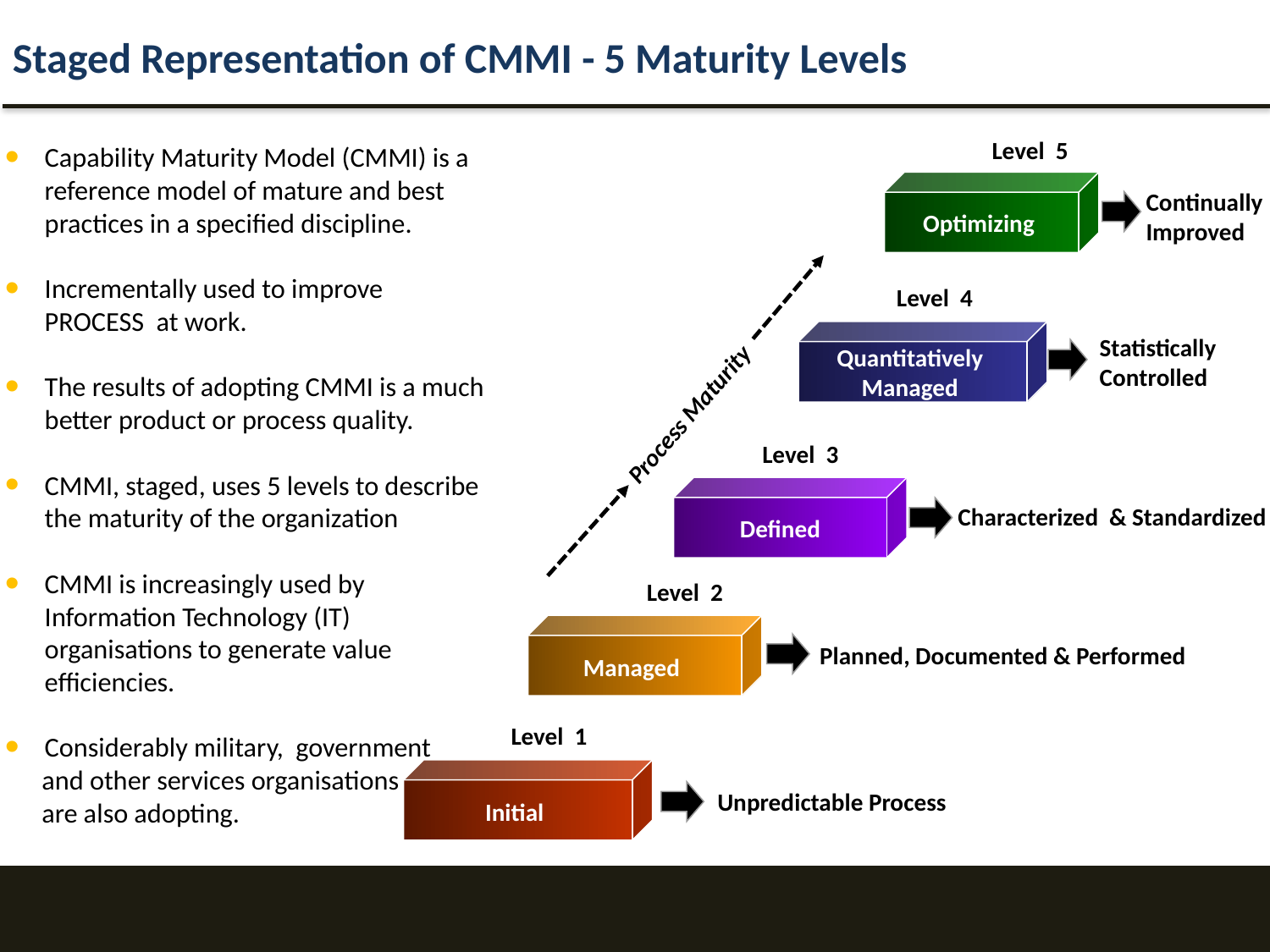

Staged Representation of CMMI - 5 Maturity Levels

Level  5
Optimizing
Continually
Improved

Level  4
Quantitatively
Managed
Statistically
Controlled

Process Maturity
Level  3
Defined

Characterized  & Standardized

Level  2
Managed

Planned, Documented & Performed
Level  1
Initial
Unpredictable Process

Capability Maturity Model (CMMI) is a reference model of mature and best practices in a specified discipline.

Incrementally used to improve PROCESS  at work.

The results of adopting CMMI is a much better product or process quality.

CMMI, staged, uses 5 levels to describe the maturity of the organization

CMMI is increasingly used by Information Technology (IT) organisations to generate value efficiencies.

Considerably military,  government
      and other services organisations
      are also adopting.